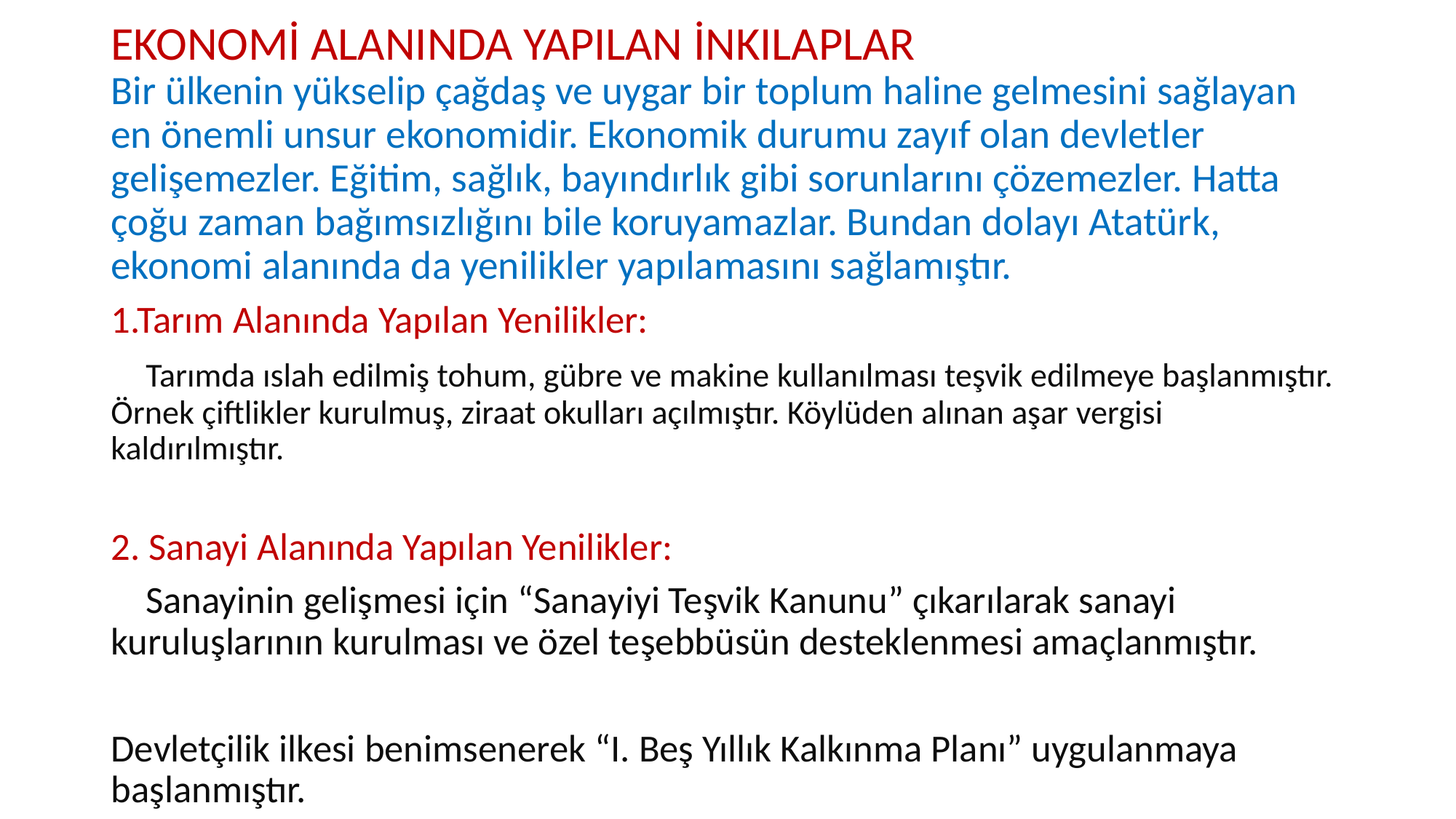

# EKONOMİ ALANINDA YAPILAN İNKILAPLAR Bir ülkenin yükselip çağdaş ve uygar bir toplum haline gelmesini sağlayan en önemli unsur ekonomidir. Ekonomik durumu zayıf olan devletler gelişemezler. Eğitim, sağlık, bayındırlık gibi sorunlarını çözemezler. Hatta çoğu zaman bağımsızlığını bile koruyamazlar. Bundan dolayı Atatürk, ekonomi alanında da yenilikler yapılamasını sağlamıştır.
1.Tarım Alanında Yapılan Yenilikler:
    Tarımda ıslah edilmiş tohum, gübre ve makine kullanılması teşvik edilmeye başlanmıştır. Örnek çiftlikler kurulmuş, ziraat okulları açılmıştır. Köylüden alınan aşar vergisi kaldırılmıştır.

2. Sanayi Alanında Yapılan Yenilikler:
    Sanayinin gelişmesi için “Sanayiyi Teşvik Kanunu” çıkarılarak sanayi kuruluşlarının kurulması ve özel teşebbüsün desteklenmesi amaçlanmıştır.

Devletçilik ilkesi benimsenerek “I. Beş Yıllık Kalkınma Planı” uygulanmaya başlanmıştır.